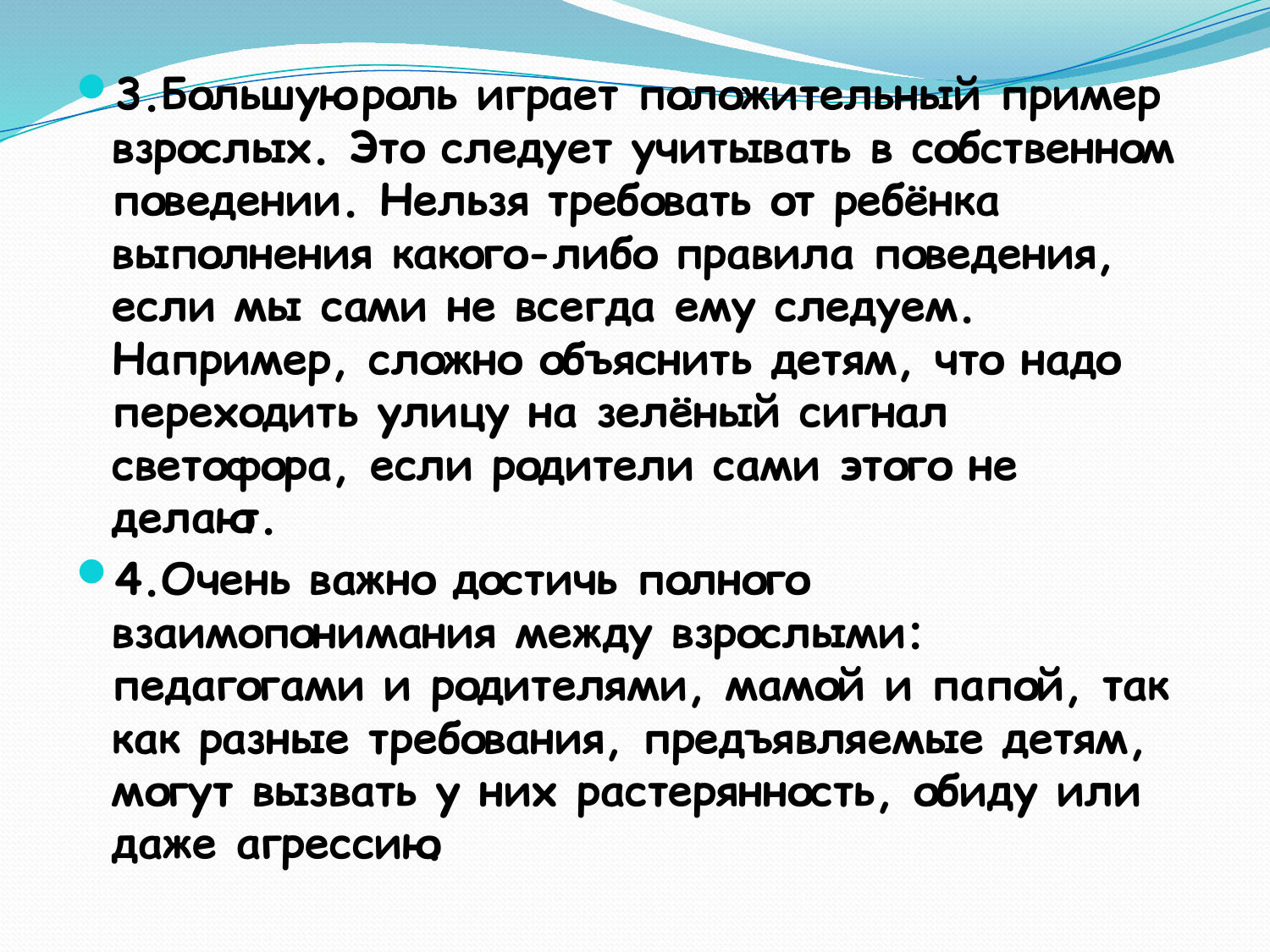

3.Большую роль играет положительный пример взрослых. Это следует учитывать в собственном поведении. Нельзя требовать от ребёнка выполнения какого-либо правила поведения, если мы сами не всегда ему следуем. Например, сложно объяснить детям, что надо переходить улицу на зелёный сигнал светофора, если родители сами этого не делают.
4.Очень важно достичь полного взаимопонимания между взрослыми: педагогами и родителями, мамой и папой, так как разные требования, предъявляемые детям, могут вызвать у них растерянность, обиду или даже агрессию.